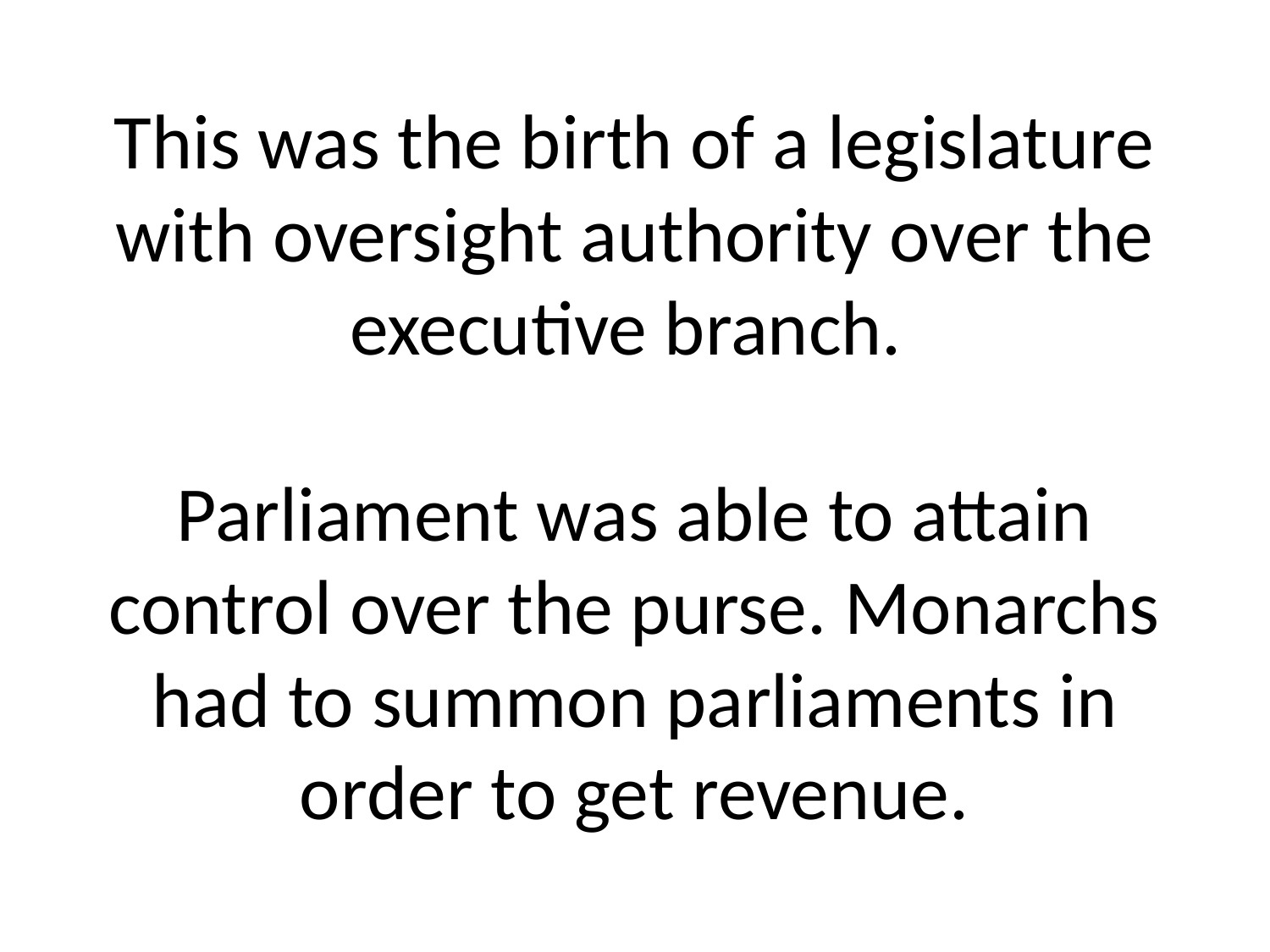

# This was the birth of a legislature with oversight authority over the executive branch. Parliament was able to attain control over the purse. Monarchs had to summon parliaments in order to get revenue.